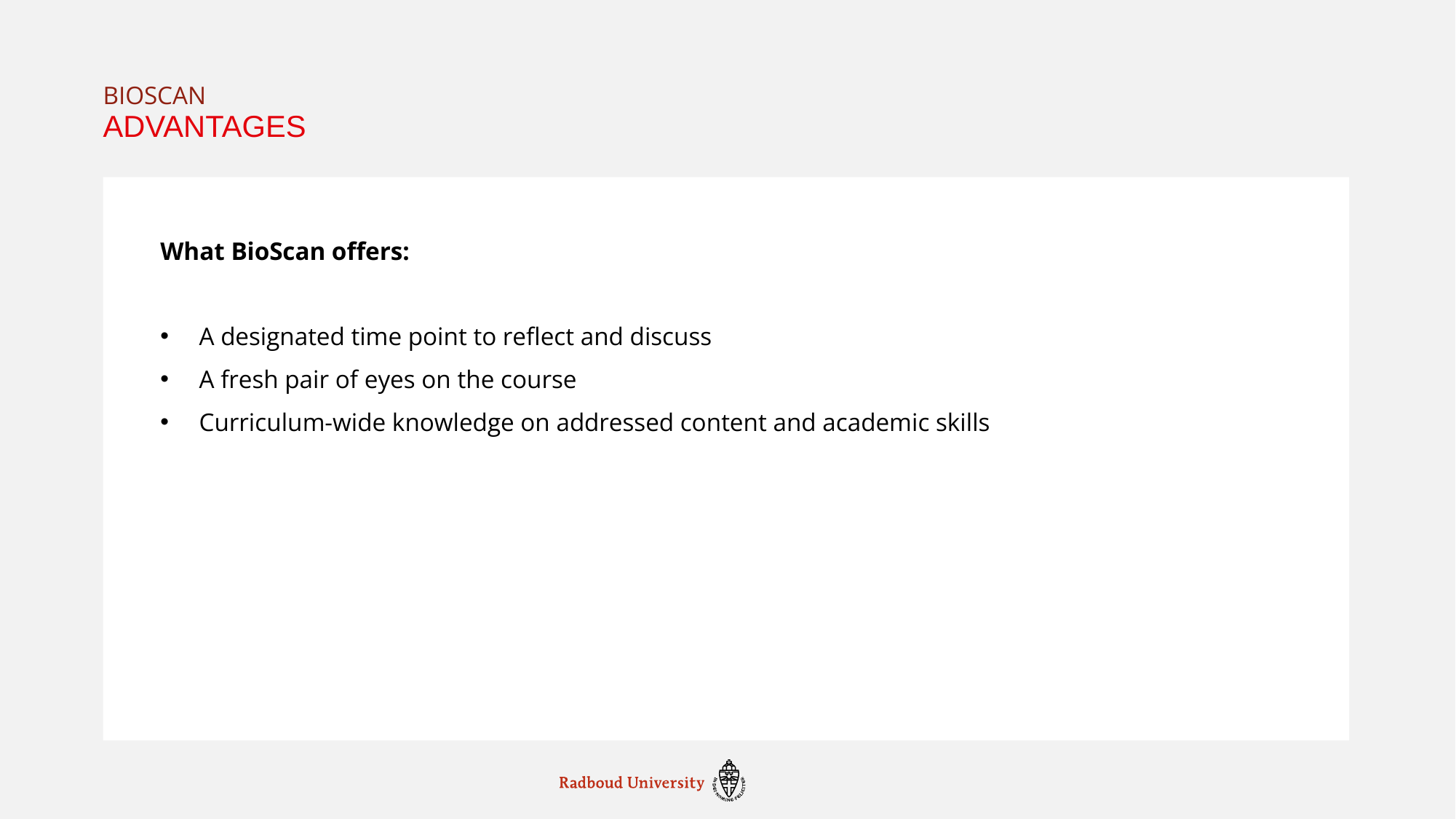

bioscan
# advantages
What BioScan offers:

A designated time point to reflect and discuss
A fresh pair of eyes on the course
Curriculum-wide knowledge on addressed content and academic skills